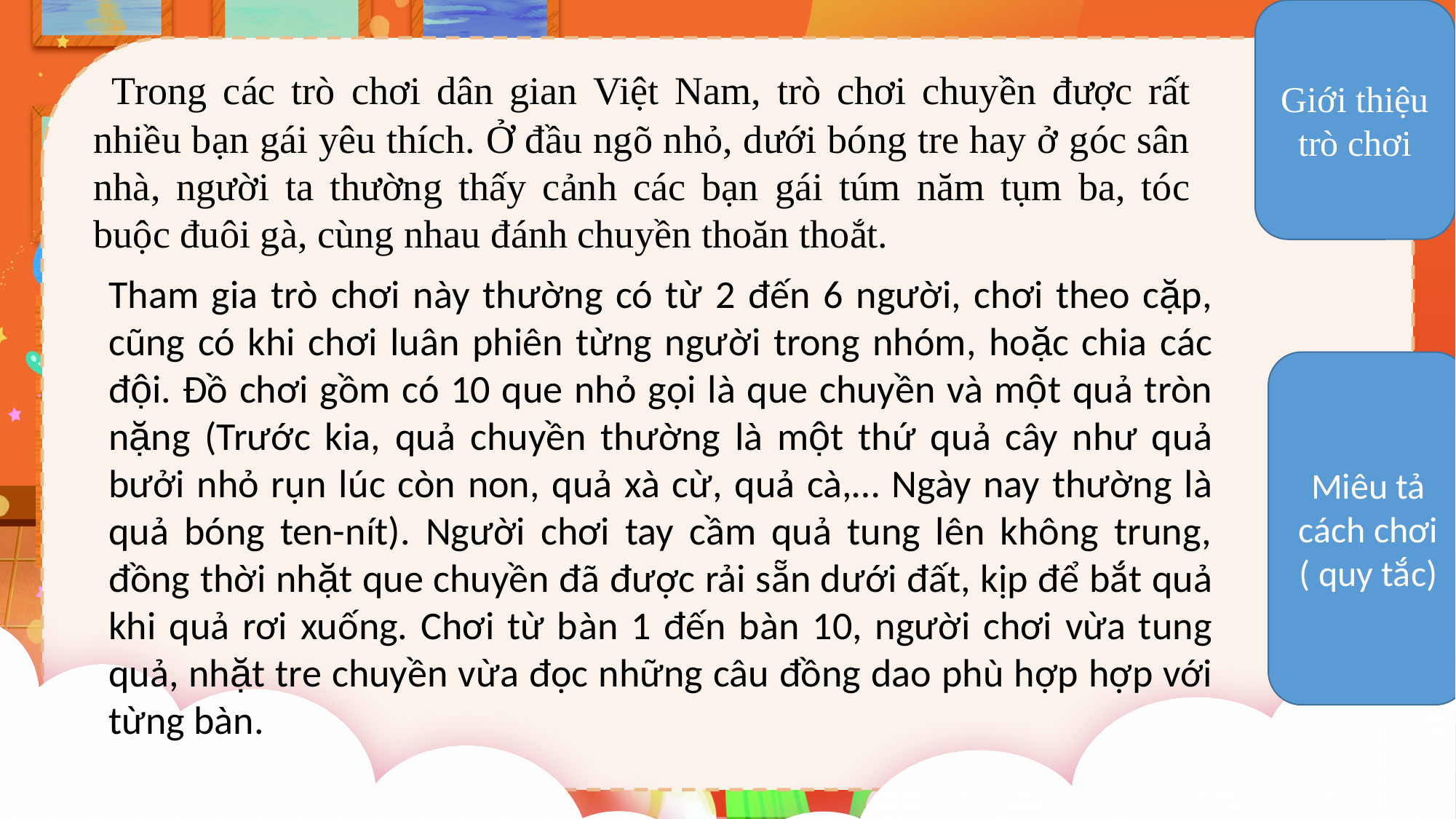

Giới thiệu trò chơi
 Trong các trò chơi dân gian Việt Nam, trò chơi chuyền được rất nhiều bạn gái yêu thích. Ở đầu ngõ nhỏ, dưới bóng tre hay ở góc sân nhà, người ta thường thấy cảnh các bạn gái túm năm tụm ba, tóc buộc đuôi gà, cùng nhau đánh chuyền thoăn thoắt.
Tham gia trò chơi này thường có từ 2 đến 6 người, chơi theo cặp, cũng có khi chơi luân phiên từng người trong nhóm, hoặc chia các đội. Đồ chơi gồm có 10 que nhỏ gọi là que chuyền và một quả tròn nặng (Trước kia, quả chuyền thường là một thứ quả cây như quả bưởi nhỏ rụn lúc còn non, quả xà cừ, quả cà,… Ngày nay thường là quả bóng ten-nít). Người chơi tay cầm quả tung lên không trung, đồng thời nhặt que chuyền đã được rải sẵn dưới đất, kịp để bắt quả khi quả rơi xuống. Chơi từ bàn 1 đến bàn 10, người chơi vừa tung quả, nhặt tre chuyền vừa đọc những câu đồng dao phù hợp hợp với từng bàn.
Miêu tả cách chơi
( quy tắc)